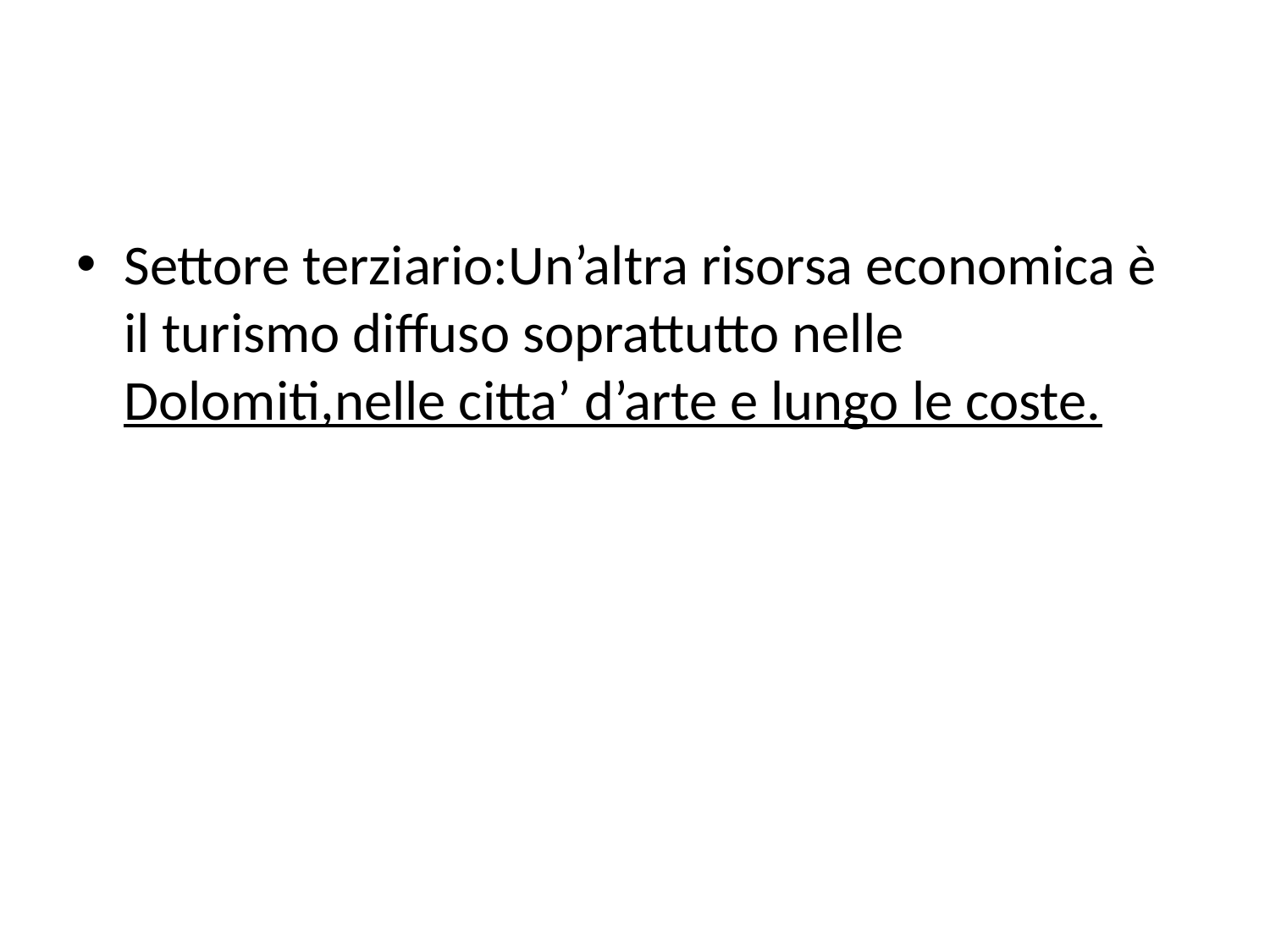

Settore terziario:Un’altra risorsa economica è il turismo diffuso soprattutto nelle Dolomiti,nelle citta’ d’arte e lungo le coste.